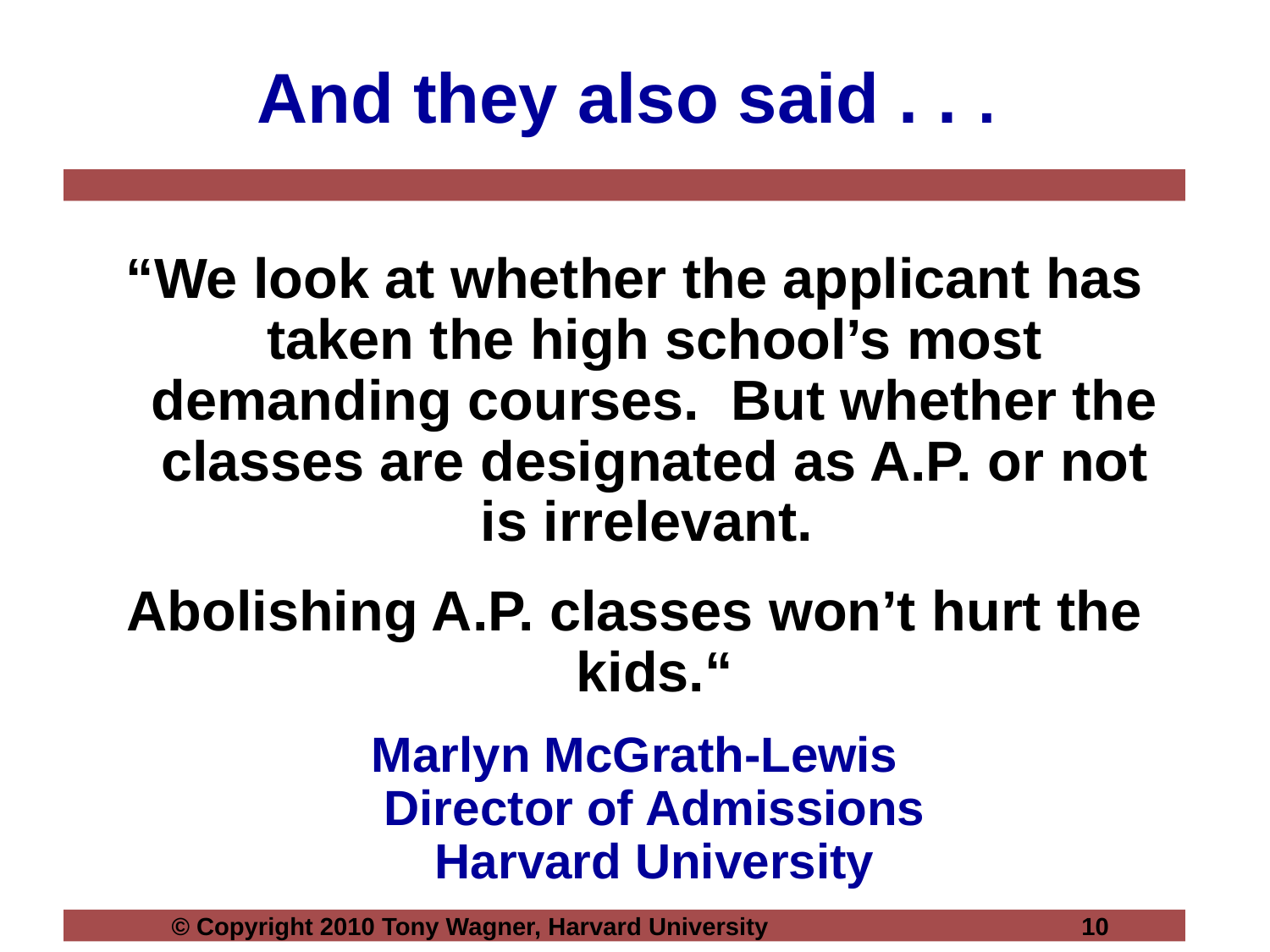

# And they also said . . .
“We look at whether the applicant has taken the high school’s most demanding courses.  But whether the classes are designated as A.P. or not is irrelevant.
Abolishing A.P. classes won’t hurt the kids.“
Marlyn McGrath-Lewis
Director of Admissions
Harvard University